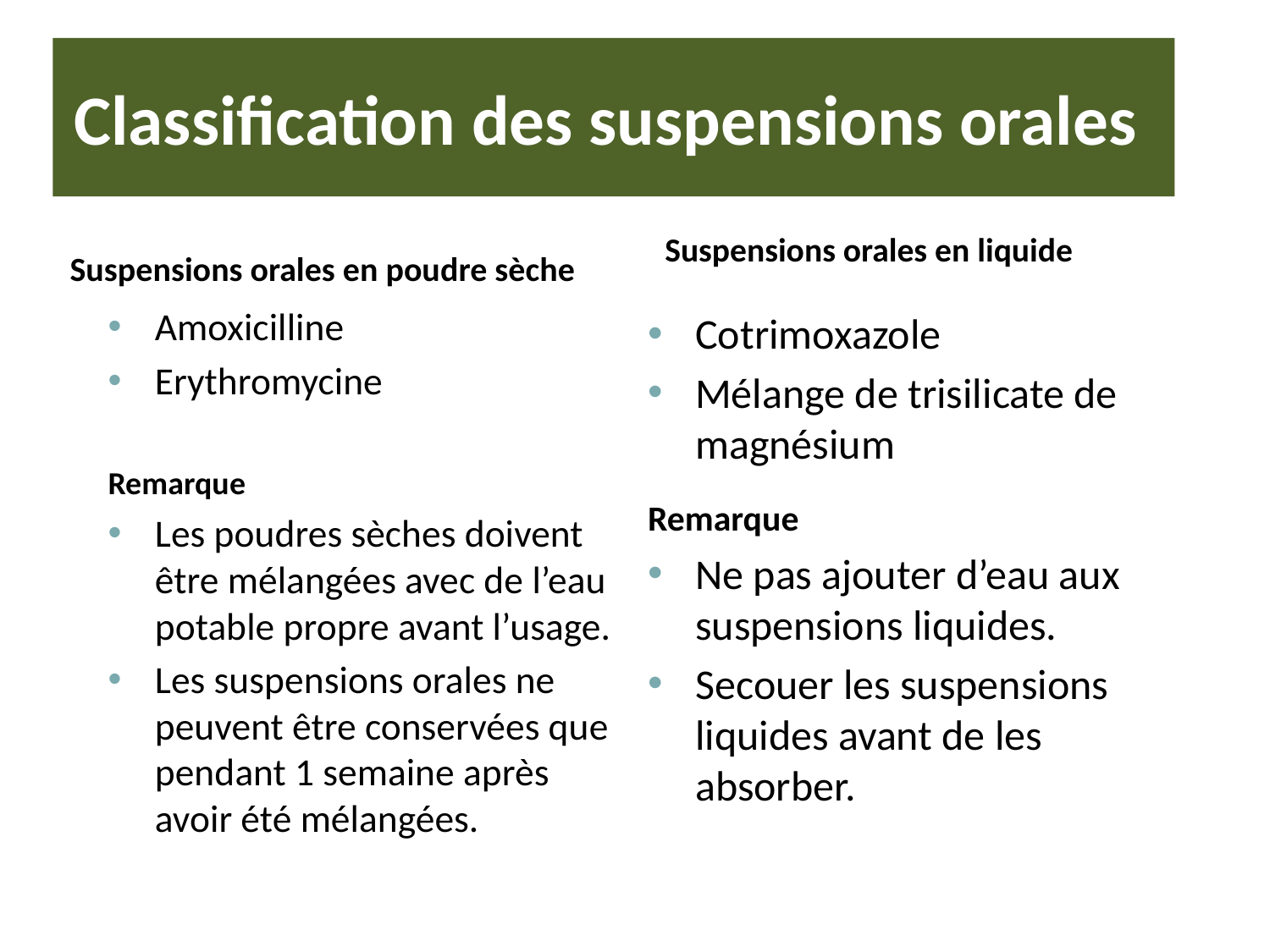

# Classification des suspensions orales

Suspensions orales en poudre sèche

Suspensions orales en liquide
Amoxicilline
Erythromycine

Remarque
Les poudres sèches doivent être mélangées avec de l’eau potable propre avant l’usage.
Les suspensions orales ne peuvent être conservées que pendant 1 semaine après avoir été mélangées.
Cotrimoxazole
Mélange de trisilicate de magnésium
Remarque
Ne pas ajouter d’eau aux suspensions liquides.
Secouer les suspensions liquides avant de les absorber.